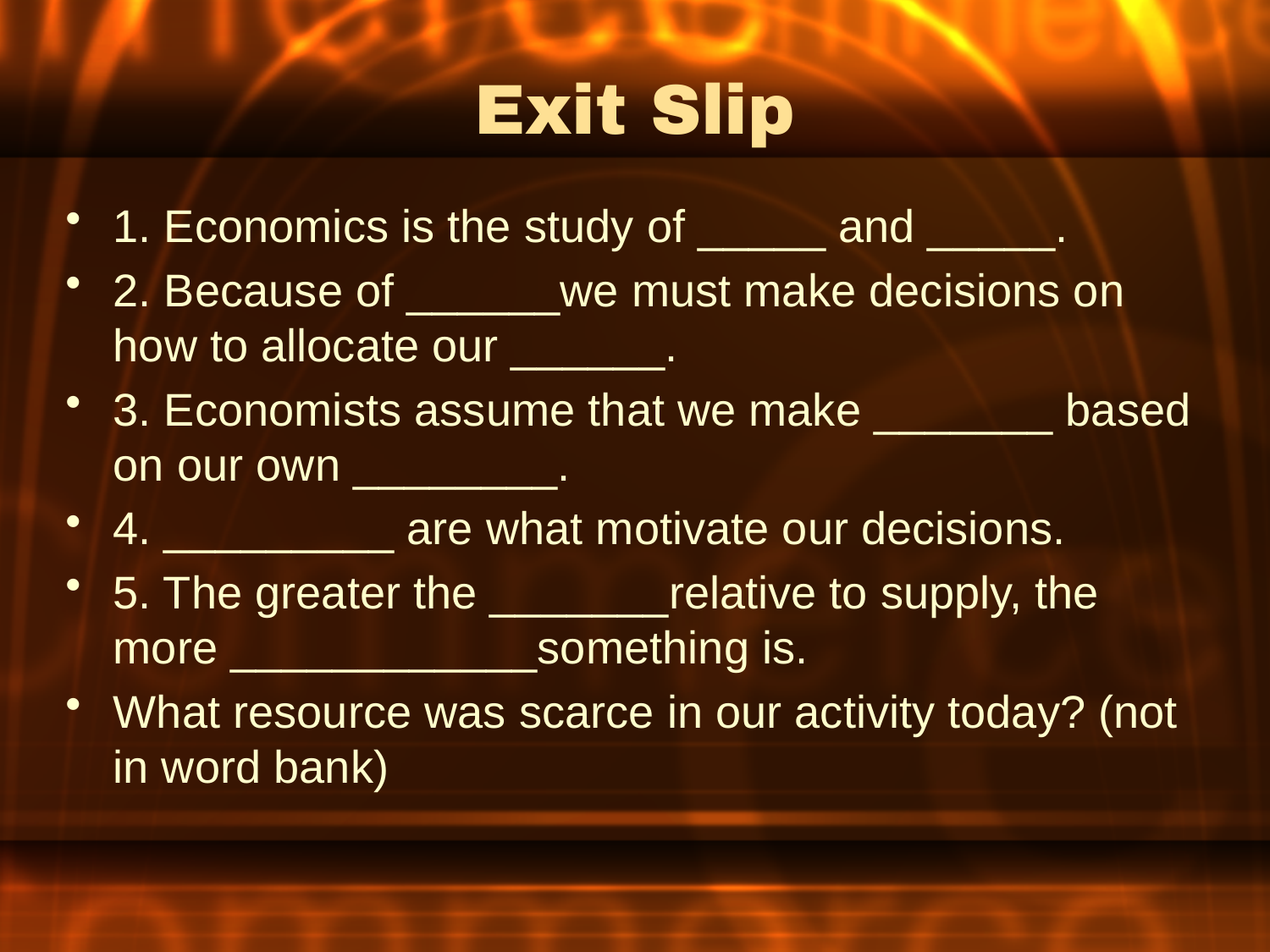

# Exit Slip
1. Economics is the study of _____ and _____.
2. Because of ______we must make decisions on how to allocate our ______.
3. Economists assume that we make _______ based on our own ________.
4. _________ are what motivate our decisions.
5. The greater the _______relative to supply, the more ____________something is.
What resource was scarce in our activity today? (not in word bank)